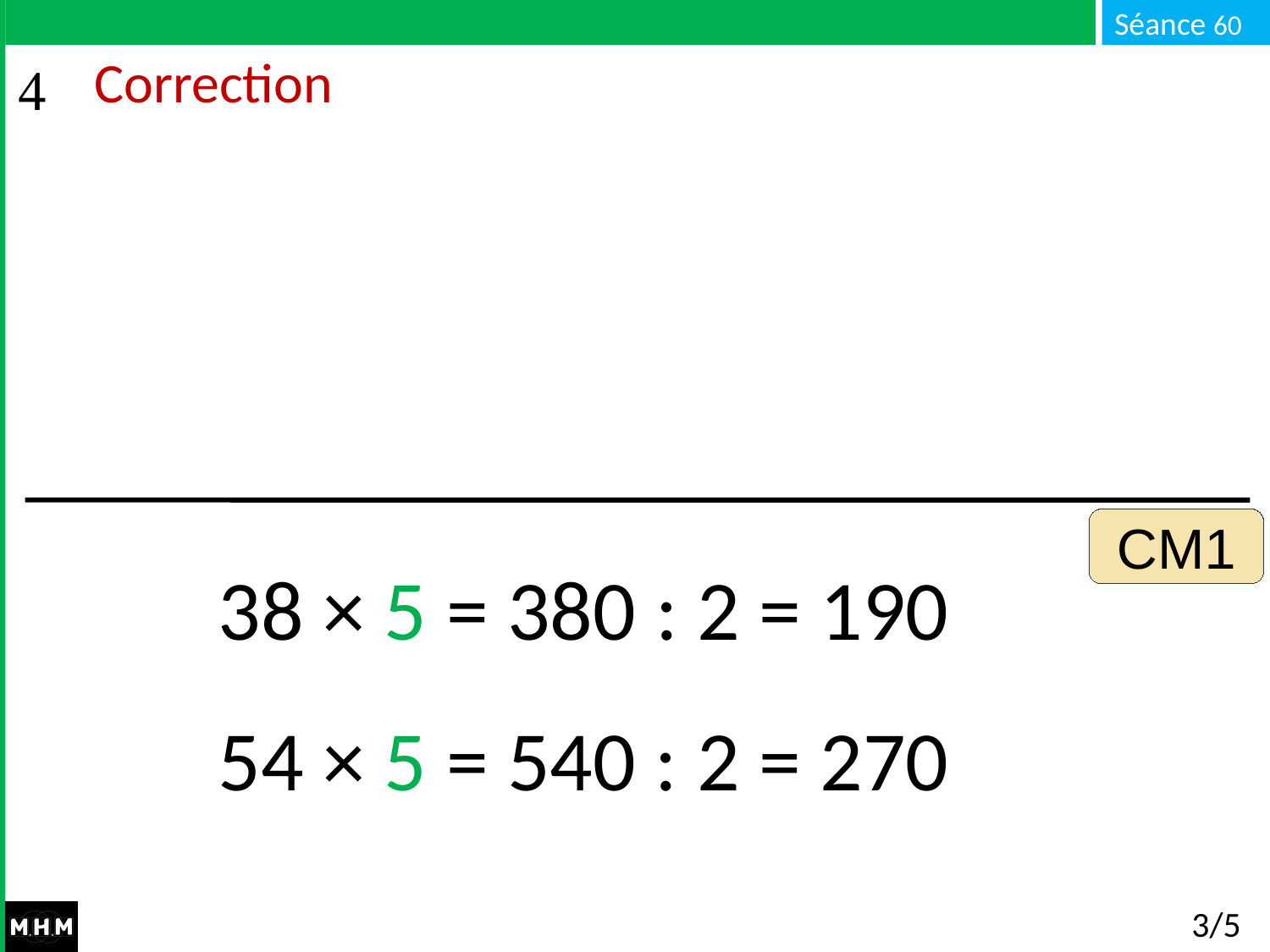

# Correction

CM1
38 × 5 = 380 : 2 = 190
54 × 5 = 540 : 2 = 270
3/5